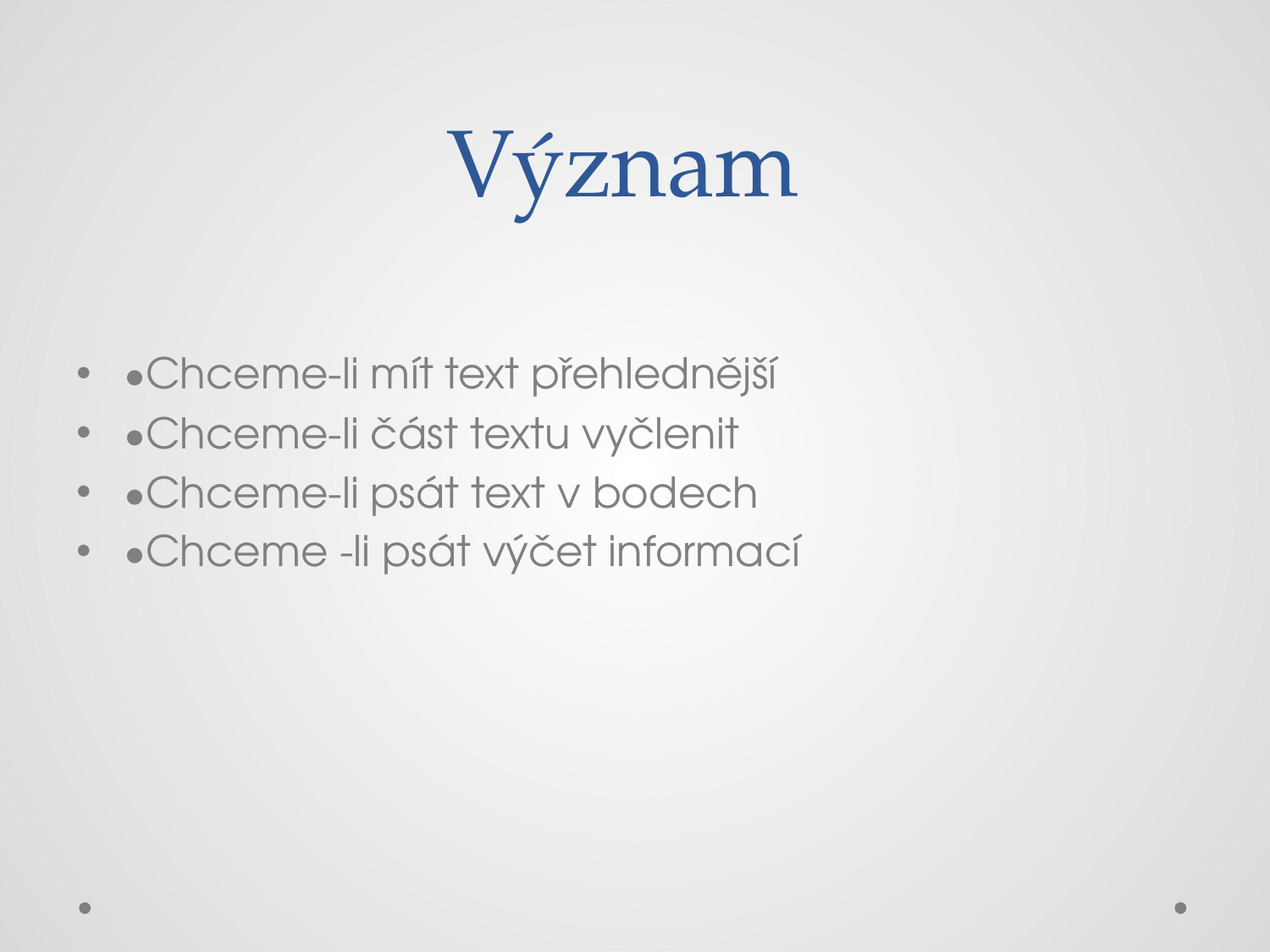

# Význam

•Chceme-li mít text přehlednější
•Chceme-li část textu vyčlenit
•Chceme-li psát text v bodech
•Chceme -li psát výčet informací